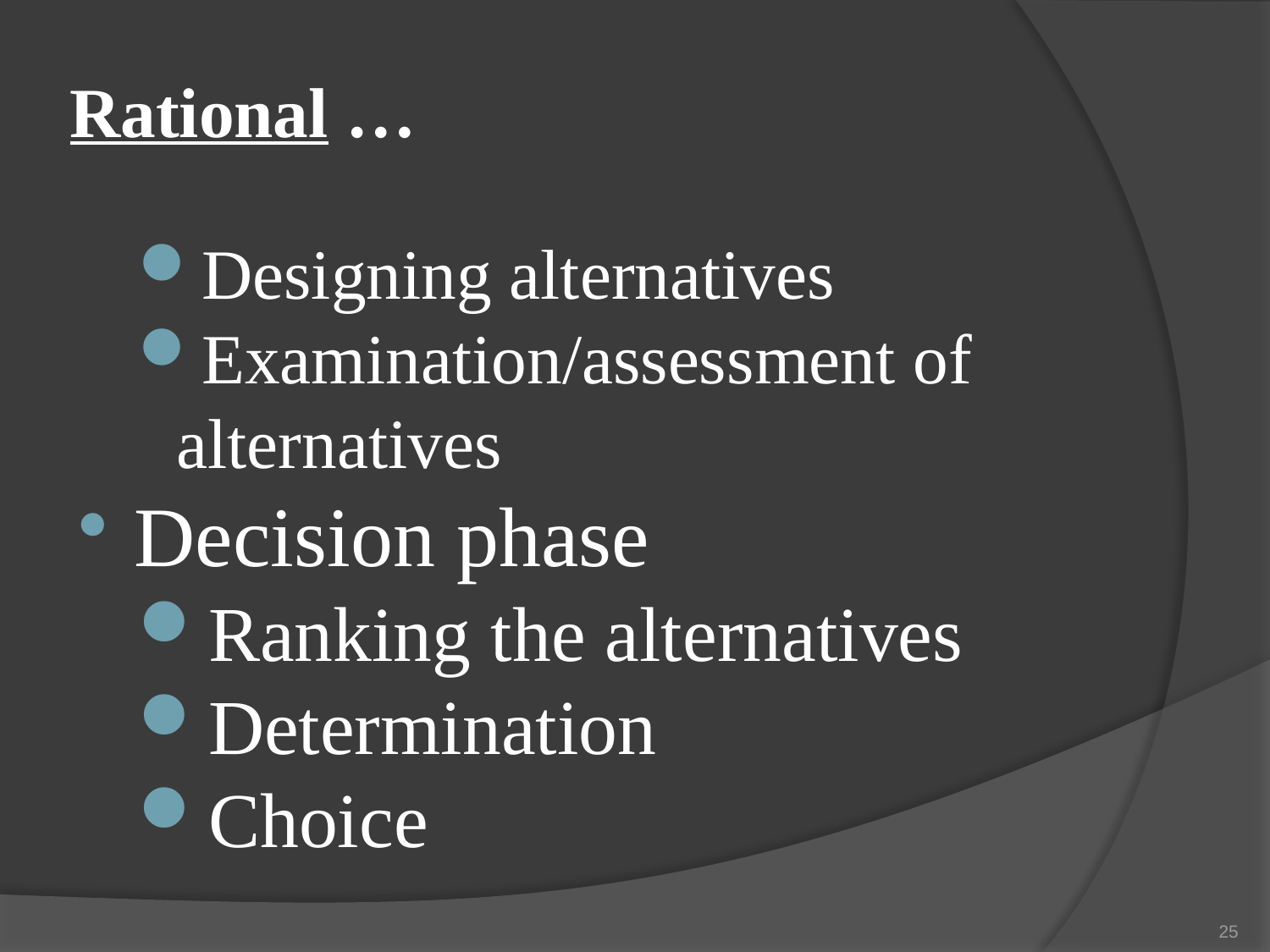

# Rational …
Designing alternatives
Examination/assessment of alternatives
Decision phase
Ranking the alternatives
Determination
Choice
25